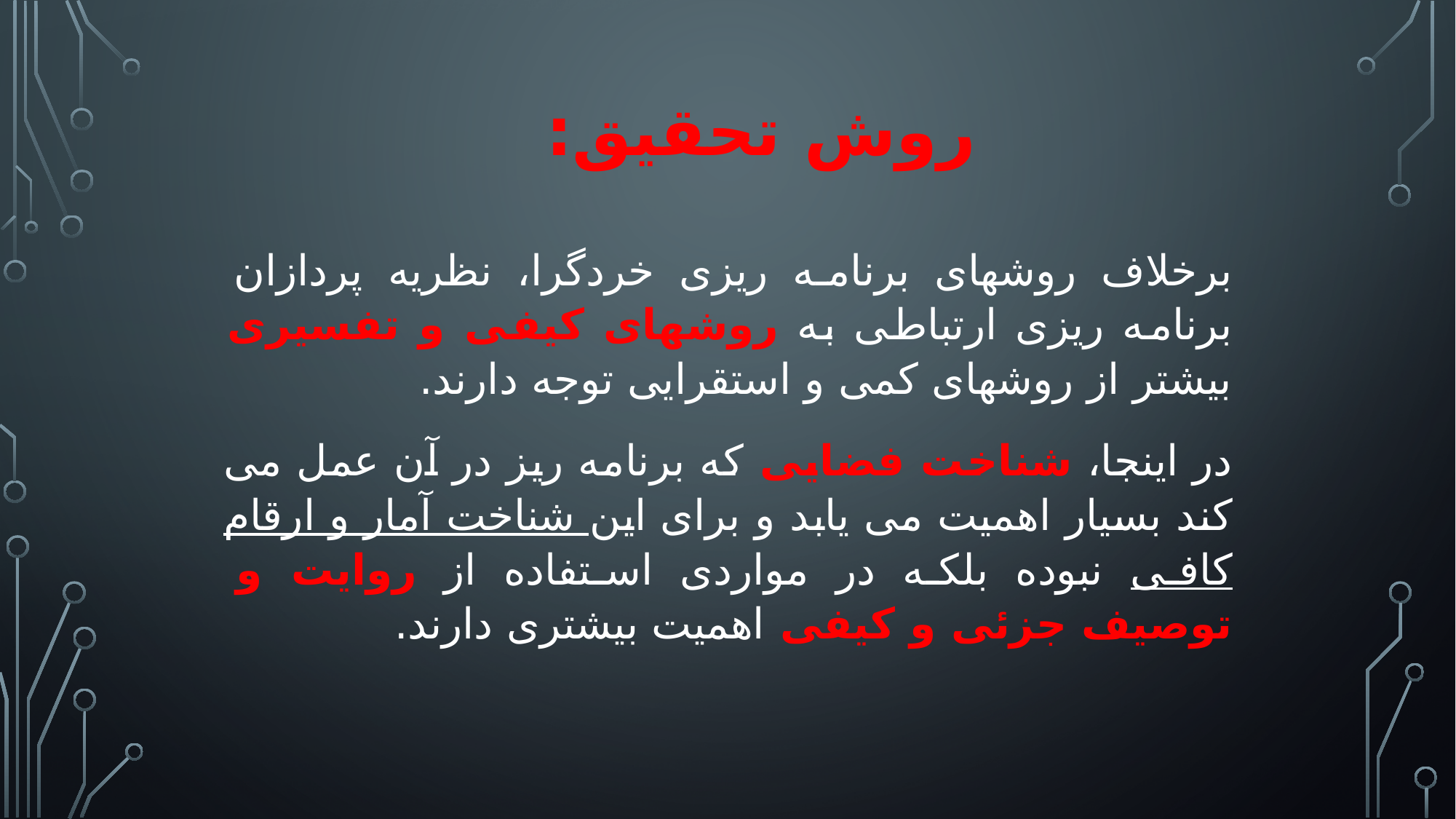

روش تحقیق:

برخلاف روشهای برنامه ریزی خردگرا، نظریه پردازان برنامه ریزی ارتباطی به روشهای کیفی و تفسیری بیشتر از روشهای کمی و استقرایی توجه دارند.
در اینجا، شناخت فضایی که برنامه ریز در آن عمل می کند بسیار اهمیت می یابد و برای این شناخت آمار و ارقام کافی نبوده بلکه در مواردی استفاده از روایت و توصیف جزئی و کیفی اهمیت بیشتری دارند.